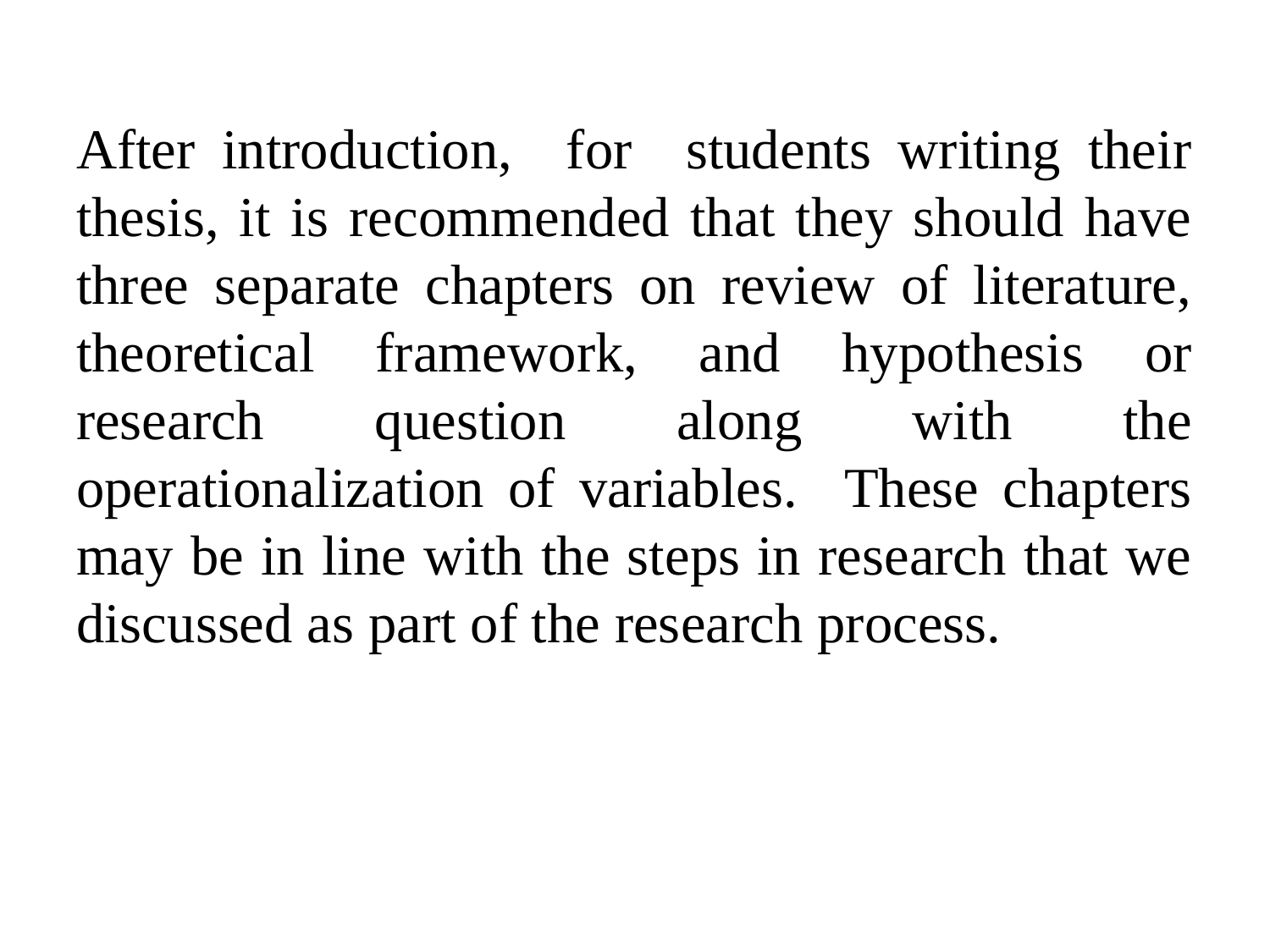

After introduction,  for  students writing their thesis, it is recommended that they should have three separate chapters on review of literature, theoretical framework, and hypothesis or research question along with the operationalization of variables.  These chapters may be in line with the steps in research that we discussed as part of the research process.